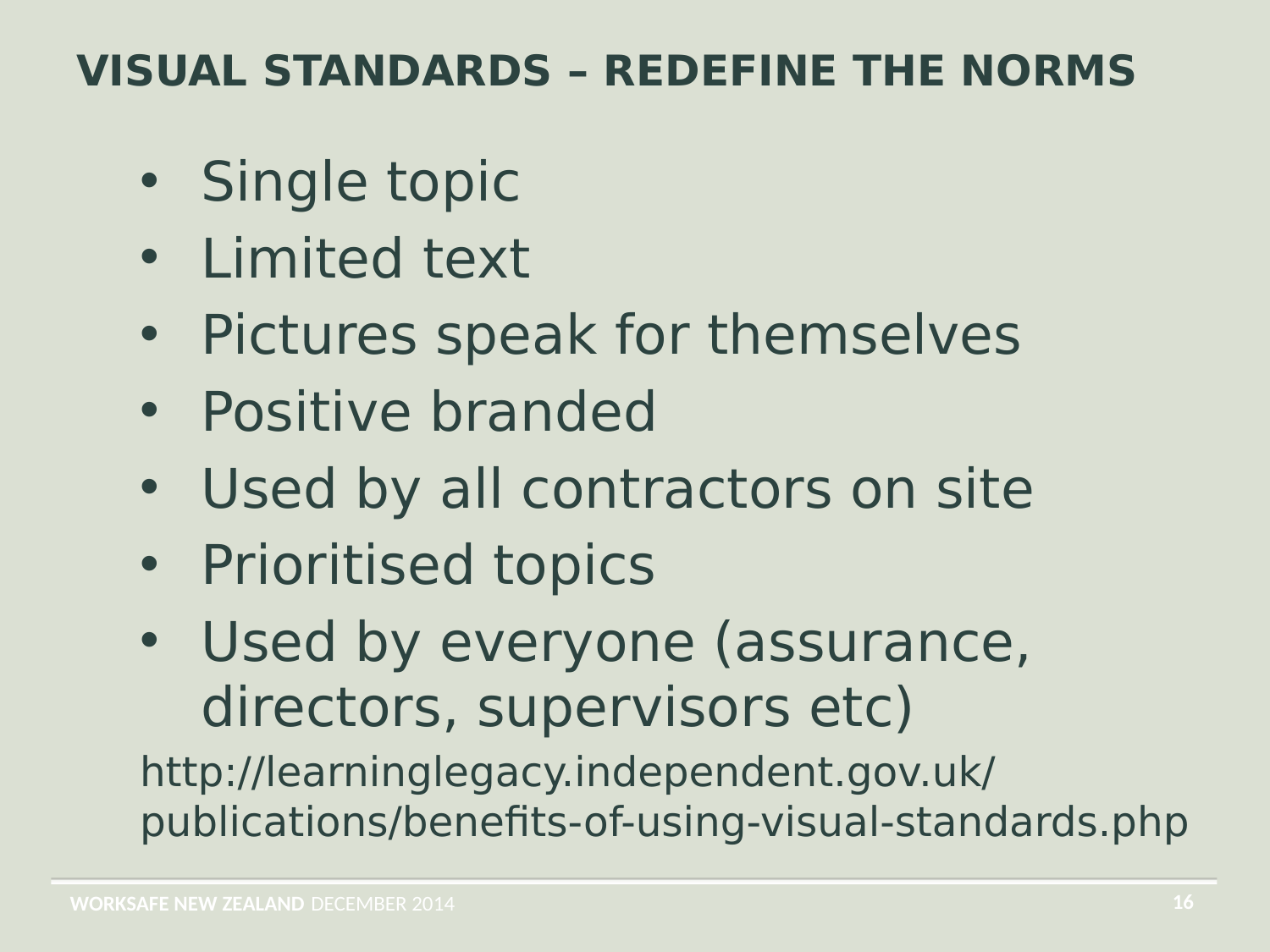

# Visual standards – Redefine the Norms
Single topic
Limited text
Pictures speak for themselves
Positive branded
Used by all contractors on site
Prioritised topics
Used by everyone (assurance, directors, supervisors etc)
http://learninglegacy.independent.gov.uk/publications/benefits-of-using-visual-standards.php

16
WORKSAFE NEW ZEALAND
DECEMBER 2014